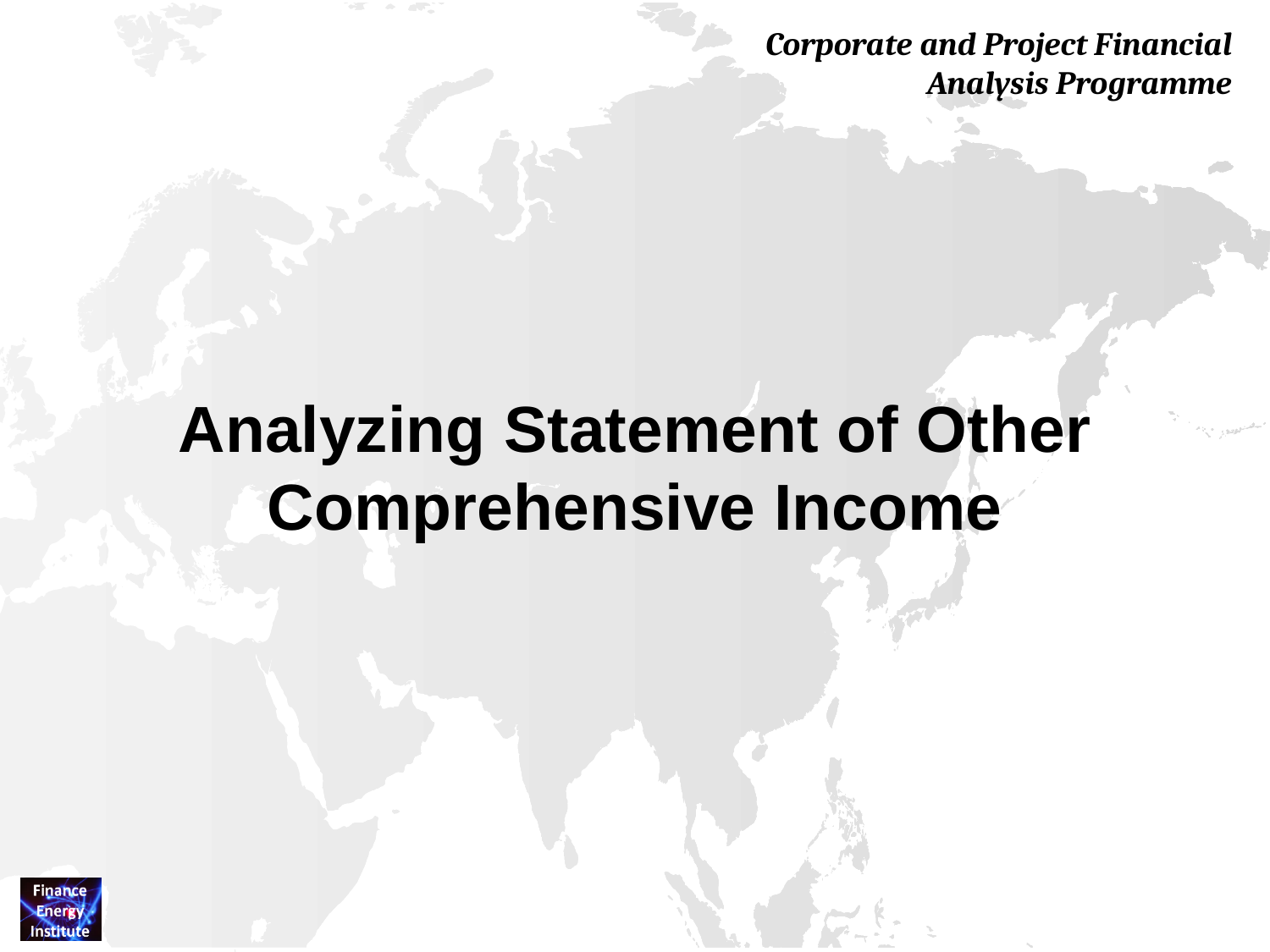

# Analyzing Statement of Other Comprehensive Income